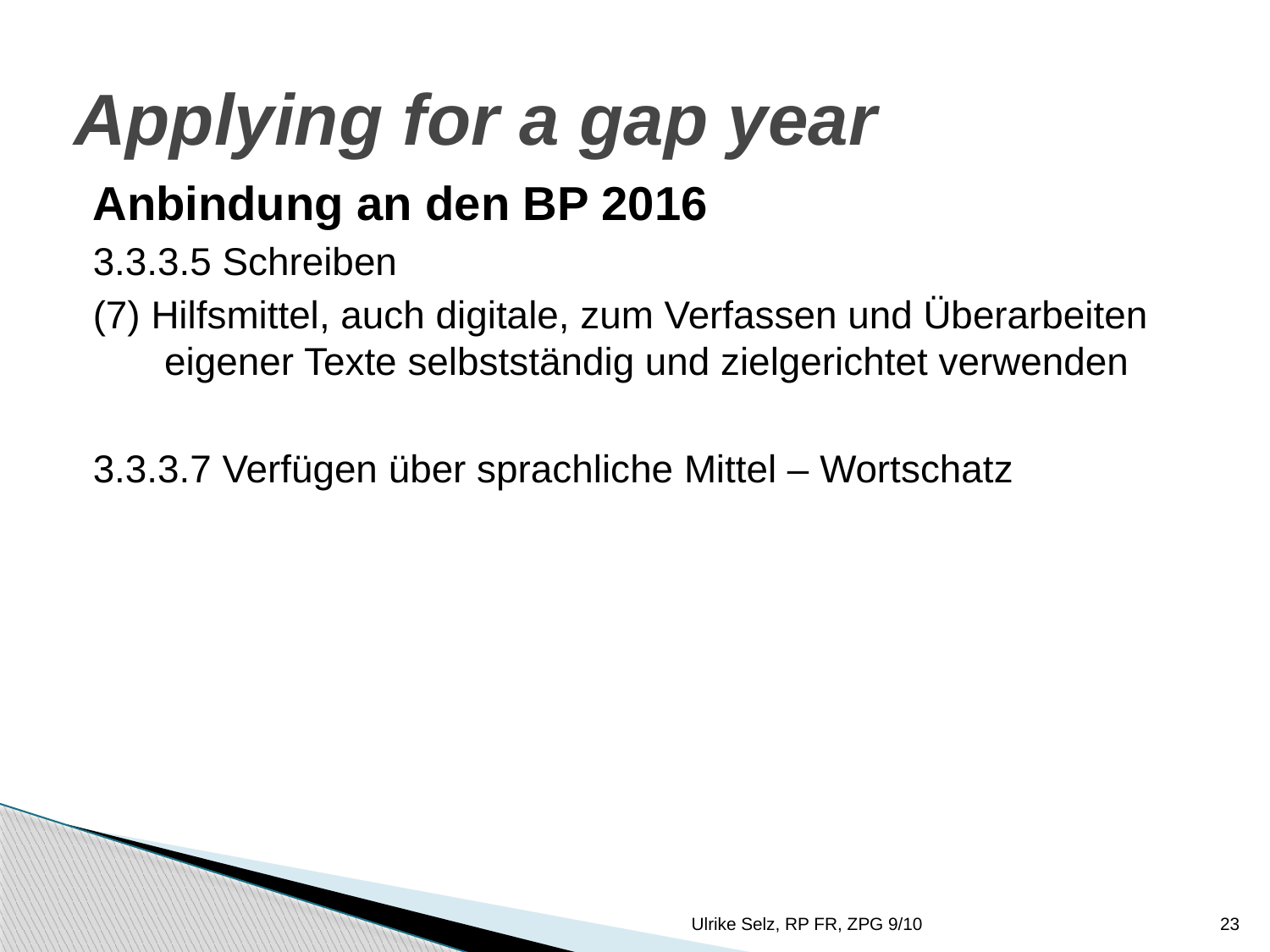

Applying for a gap year
Anbindung an den BP 2016
3.3.3.5 Schreiben
(7) Hilfsmittel, auch digitale, zum Verfassen und Überarbeiten eigener Texte selbstständig und zielgerichtet verwenden

3.3.3.7 Verfügen über sprachliche Mittel – Wortschatz

Ulrike Selz, RP FR, ZPG 9/10
23